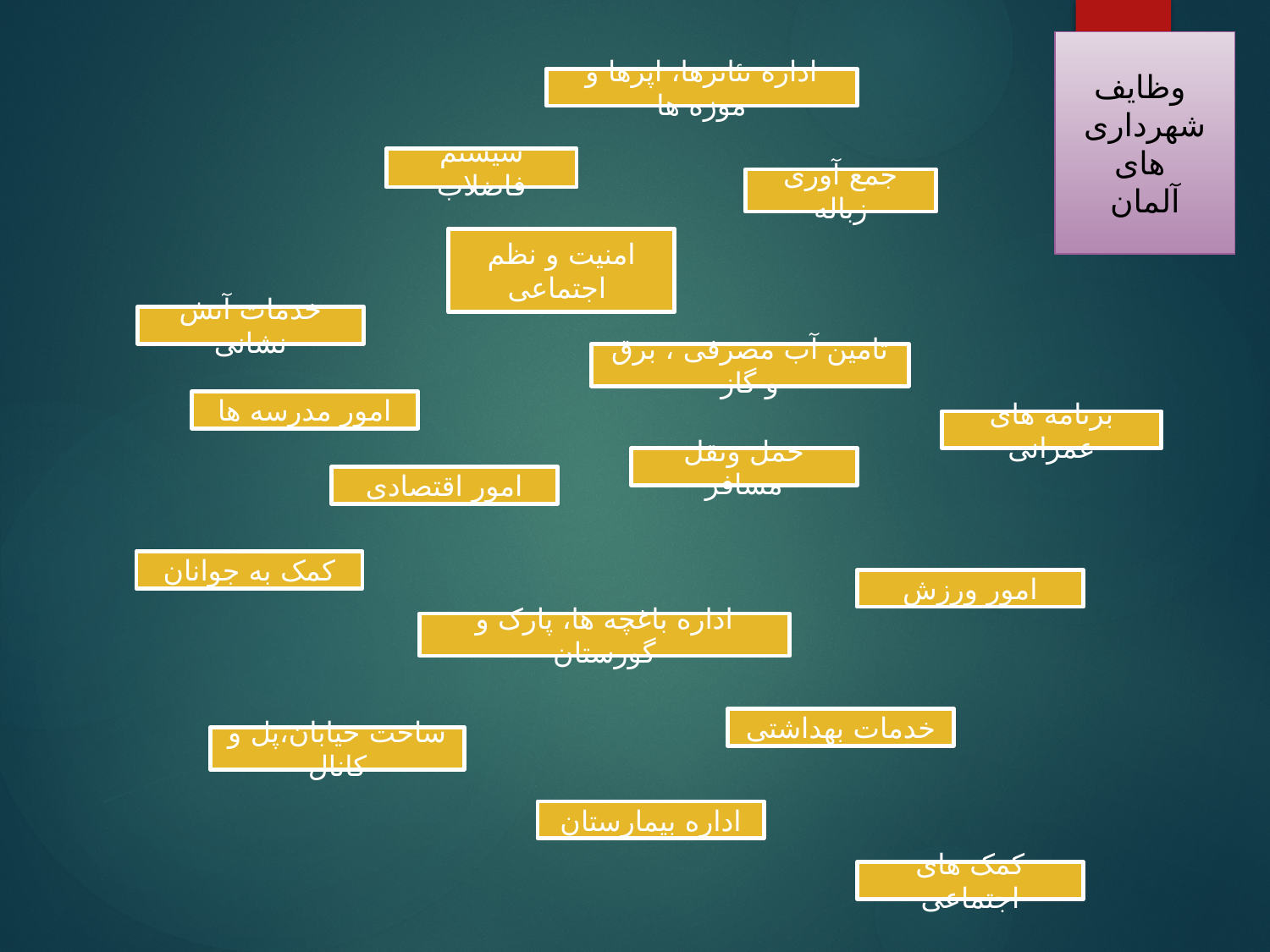

وظایف
شهرداری های
آلمان
#
اداره تئاترها، اپرها و موزه ها
سیستم فاضلاب
جمع آوری زباله
امنیت و نظم اجتماعی
خدمات آتش نشانی
تامین آب مصرفی ، برق و گاز
امور مدرسه ها
برنامه های عمرانی
حمل ونقل مسافر
امور اقتصادی
کمک به جوانان
امور ورزش
اداره باغچه ها، پارک و گورستان
خدمات بهداشتی
ساخت خیابان،پل و کانال
اداره بیمارستان
کمک های اجتماعی